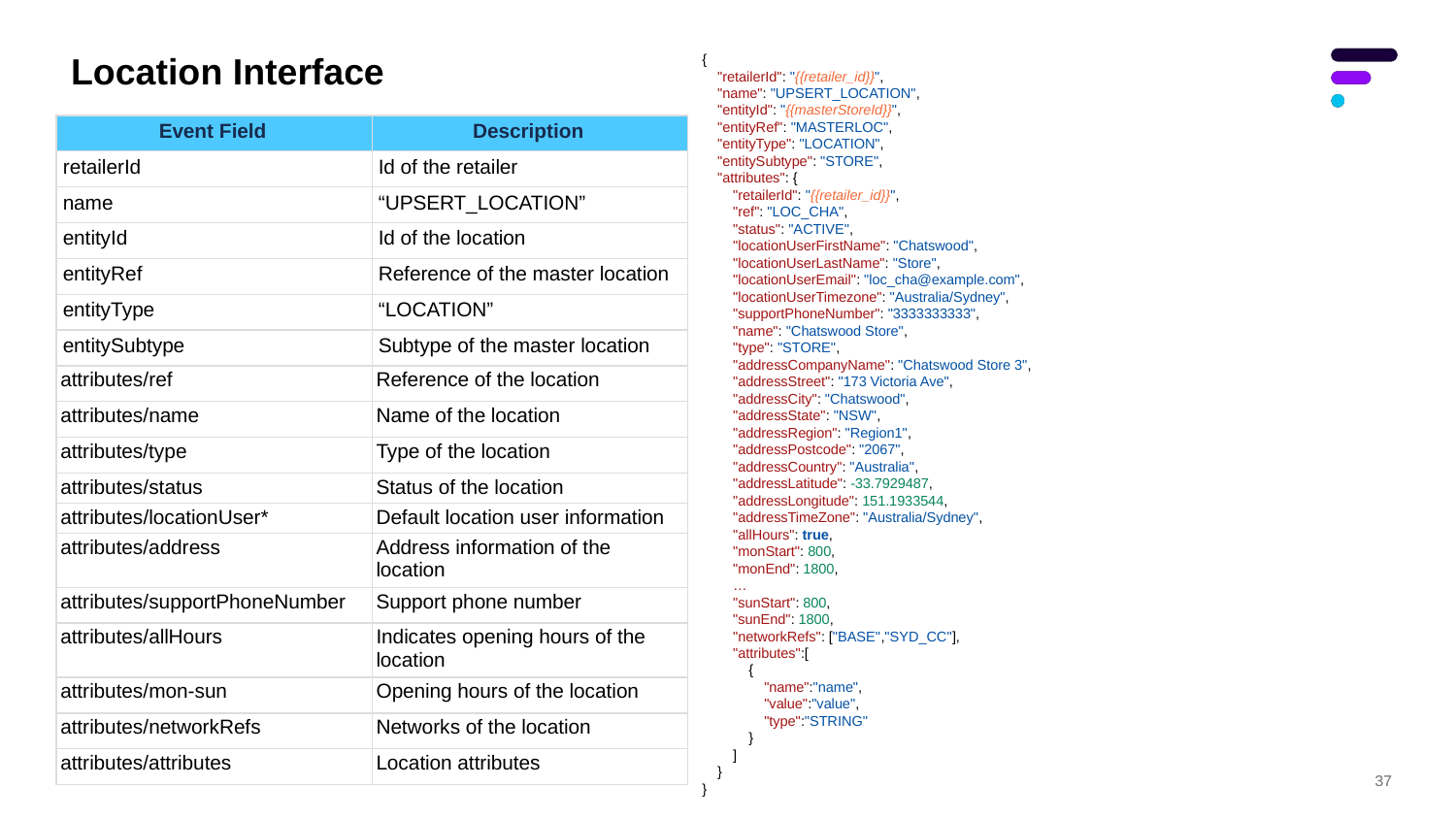

{
    "retailerId": "{{retailer_id}}",
    "name": "UPSERT_LOCATION",
    "entityId": "{{masterStoreId}}",
    "entityRef": "MASTERLOC",
    "entityType": "LOCATION",
    "entitySubtype": "STORE",
    "attributes": {
        "retailerId": "{{retailer_id}}",
        "ref": "LOC_CHA",
        "status": "ACTIVE",
        "locationUserFirstName": "Chatswood",
        "locationUserLastName": "Store",
        "locationUserEmail": "loc_cha@example.com",
        "locationUserTimezone": "Australia/Sydney",
        "supportPhoneNumber": "3333333333",
        "name": "Chatswood Store",
        "type": "STORE",
        "addressCompanyName": "Chatswood Store 3",
        "addressStreet": "173 Victoria Ave",
        "addressCity": "Chatswood",
        "addressState": "NSW",
        "addressRegion": "Region1",
        "addressPostcode": "2067",
        "addressCountry": "Australia",
        "addressLatitude": -33.7929487,
        "addressLongitude": 151.1933544,
        "addressTimeZone": "Australia/Sydney",
        "allHours": true,
        "monStart": 800,
        "monEnd": 1800,
        …
        "sunStart": 800,
        "sunEnd": 1800,
        "networkRefs": ["BASE","SYD_CC"],
        "attributes":[
            {
                "name":"name",
                "value":"value",
                "type":"STRING"
            }
        ]
    }
}
# Location Interface
| Event Field | Description |
| --- | --- |
| retailerId | Id of the retailer |
| name | “UPSERT\_LOCATION” |
| entityId | Id of the location |
| entityRef | Reference of the master location |
| entityType | “LOCATION” |
| entitySubtype | Subtype of the master location |
| attributes/ref | Reference of the location |
| attributes/name | Name of the location |
| attributes/type | Type of the location |
| attributes/status | Status of the location |
| attributes/locationUser\* | Default location user information |
| attributes/address | Address information of the location |
| attributes/supportPhoneNumber | Support phone number |
| attributes/allHours | Indicates opening hours of the location |
| attributes/mon-sun | Opening hours of the location |
| attributes/networkRefs | Networks of the location |
| attributes/attributes | Location attributes |